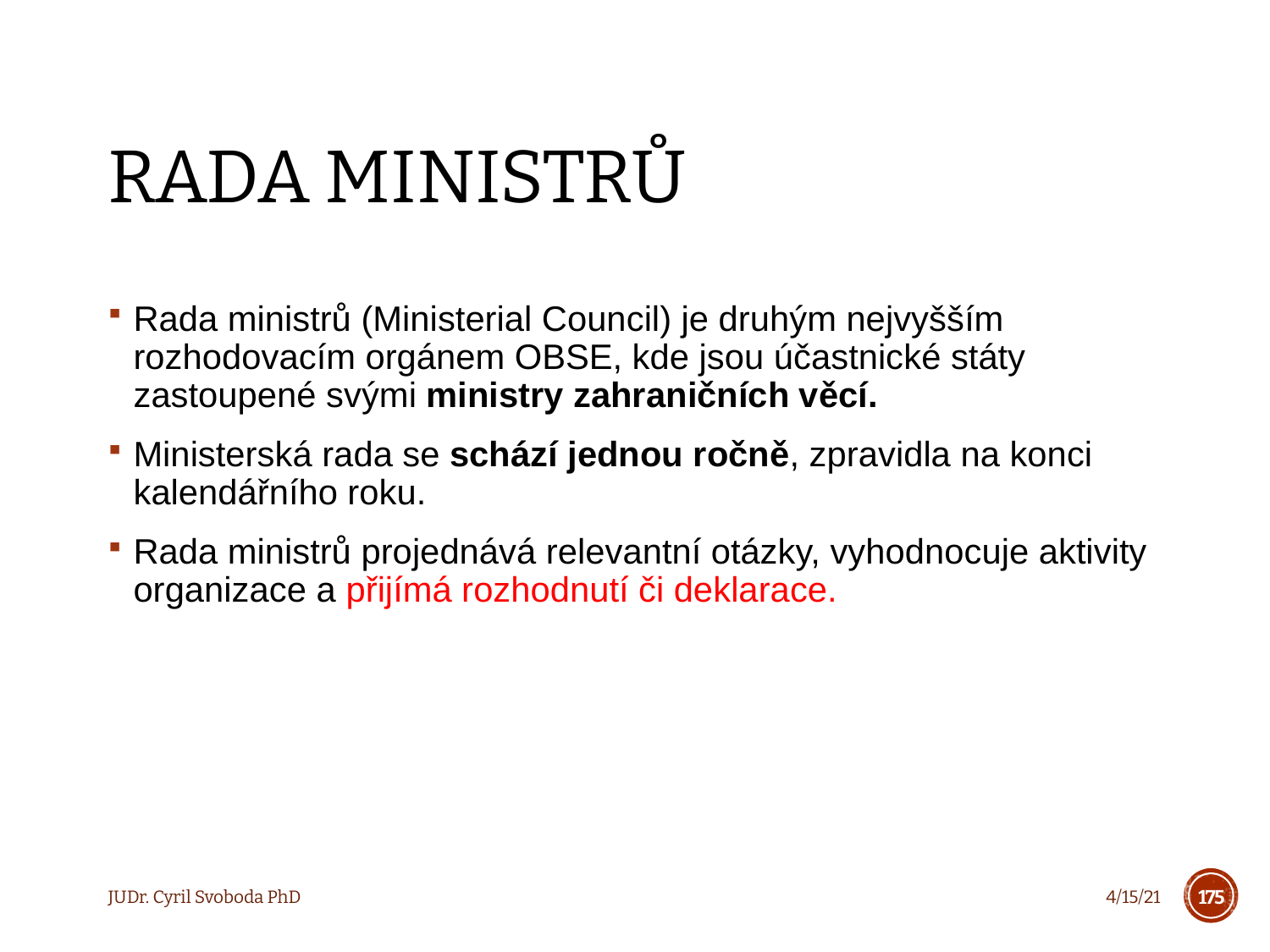

# Rada ministrů
Rada ministrů (Ministerial Council) je druhým nejvyšším rozhodovacím orgánem OBSE, kde jsou účastnické státy zastoupené svými ministry zahraničních věcí.
Ministerská rada se schází jednou ročně, zpravidla na konci kalendářního roku.
Rada ministrů projednává relevantní otázky, vyhodnocuje aktivity organizace a přijímá rozhodnutí či deklarace.
JUDr. Cyril Svoboda PhD
4/15/21
175